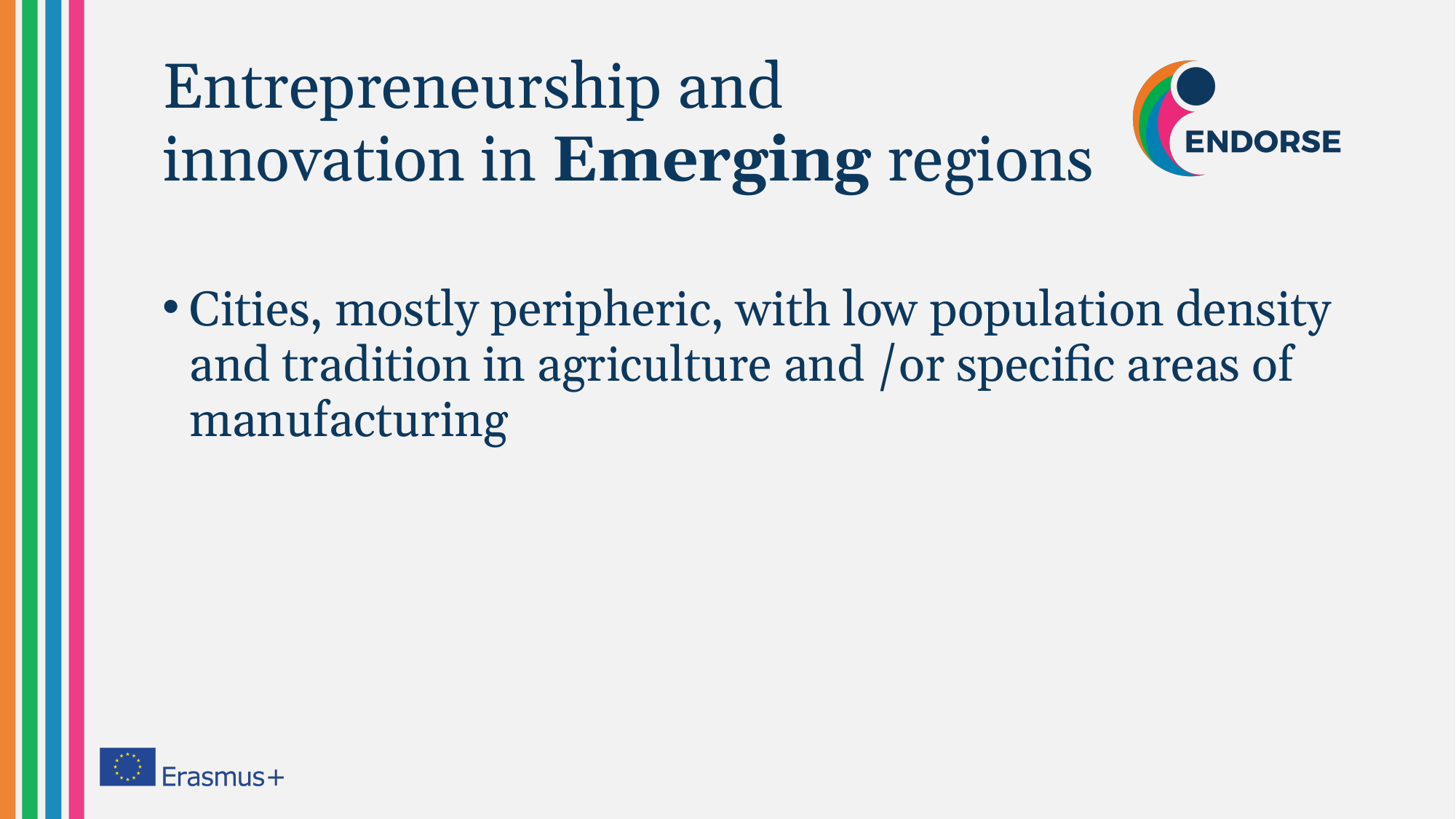

# Entrepreneurship and innovation in Emerging regions
Cities, mostly peripheric, with low population density and tradition in agriculture and /or specific areas of manufacturing